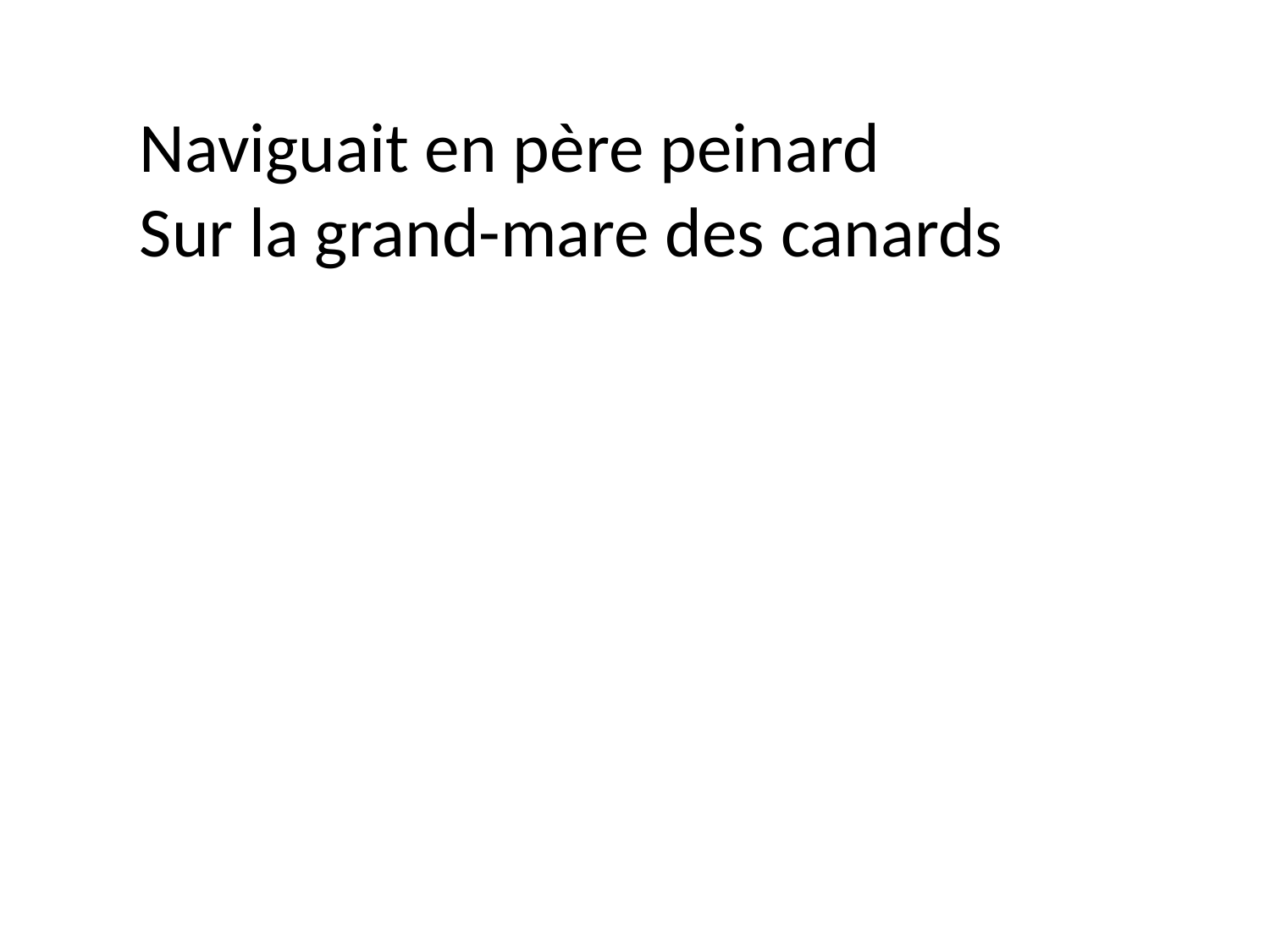

Naviguait en père peinard
Sur la grand-mare des canards